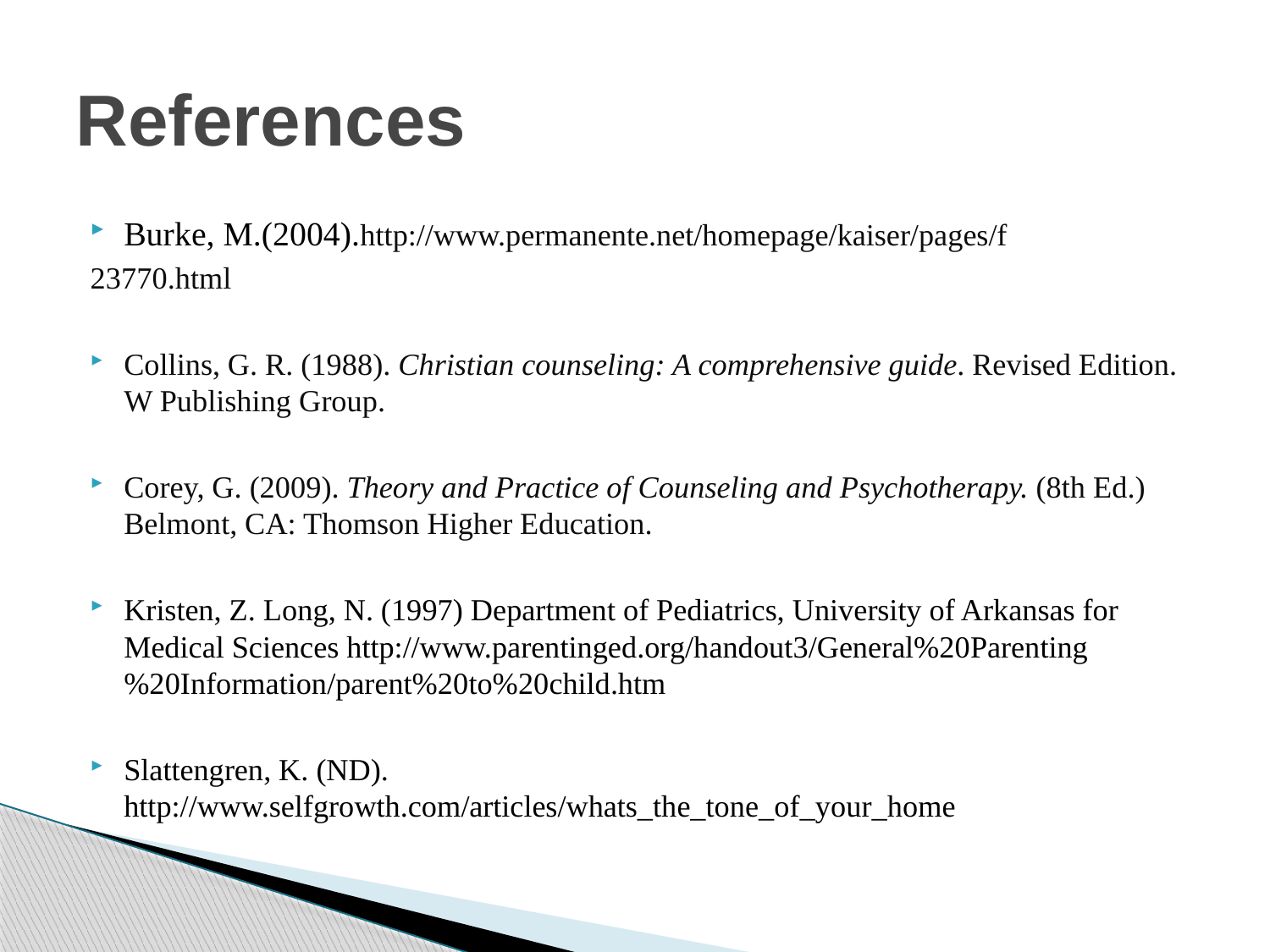

# References
Burke, M.(2004).http://www.permanente.net/homepage/kaiser/pages/f
23770.html

Collins, G. R. (1988). Christian counseling: A comprehensive guide. Revised Edition. W Publishing Group.

Corey, G. (2009). Theory and Practice of Counseling and Psychotherapy. (8th Ed.) Belmont, CA: Thomson Higher Education.

Kristen, Z. Long, N. (1997) Department of Pediatrics, University of Arkansas for Medical Sciences http://www.parentinged.org/handout3/General%20Parenting%20Information/parent%20to%20child.htm

Slattengren, K. (ND). http://www.selfgrowth.com/articles/whats_the_tone_of_your_home